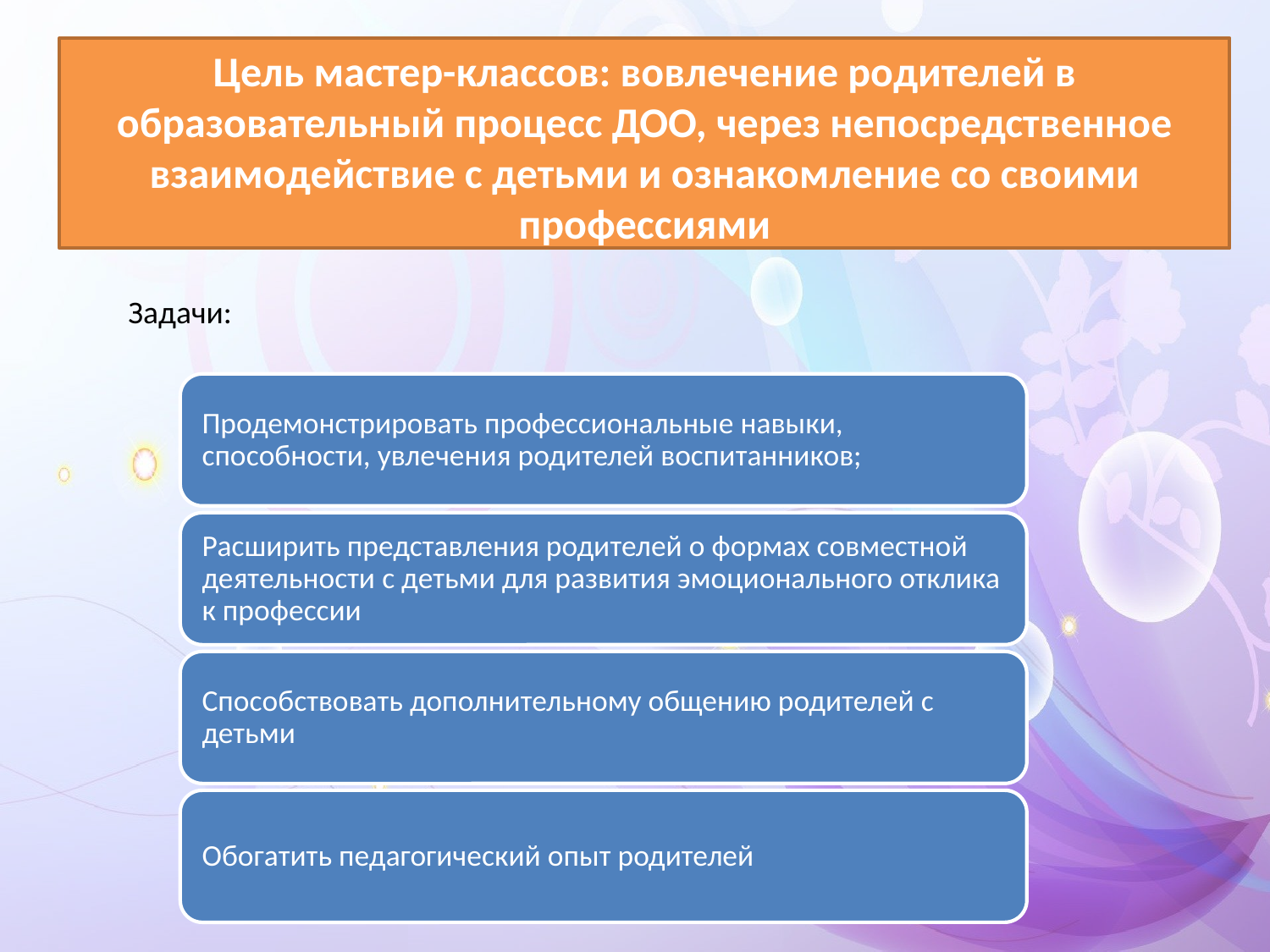

Цель мастер-классов: вовлечение родителей в образовательный процесс ДОО, через непосредственное взаимодействие с детьми и ознакомление со своими профессиями
Задачи:
Продемонстрировать профессиональные навыки, способности, увлечения родителей воспитанников;
Расширить представления родителей о формах совместной деятельности с детьми для развития эмоционального отклика к профессии
Способствовать дополнительному общению родителей с детьми
Обогатить педагогический опыт родителей